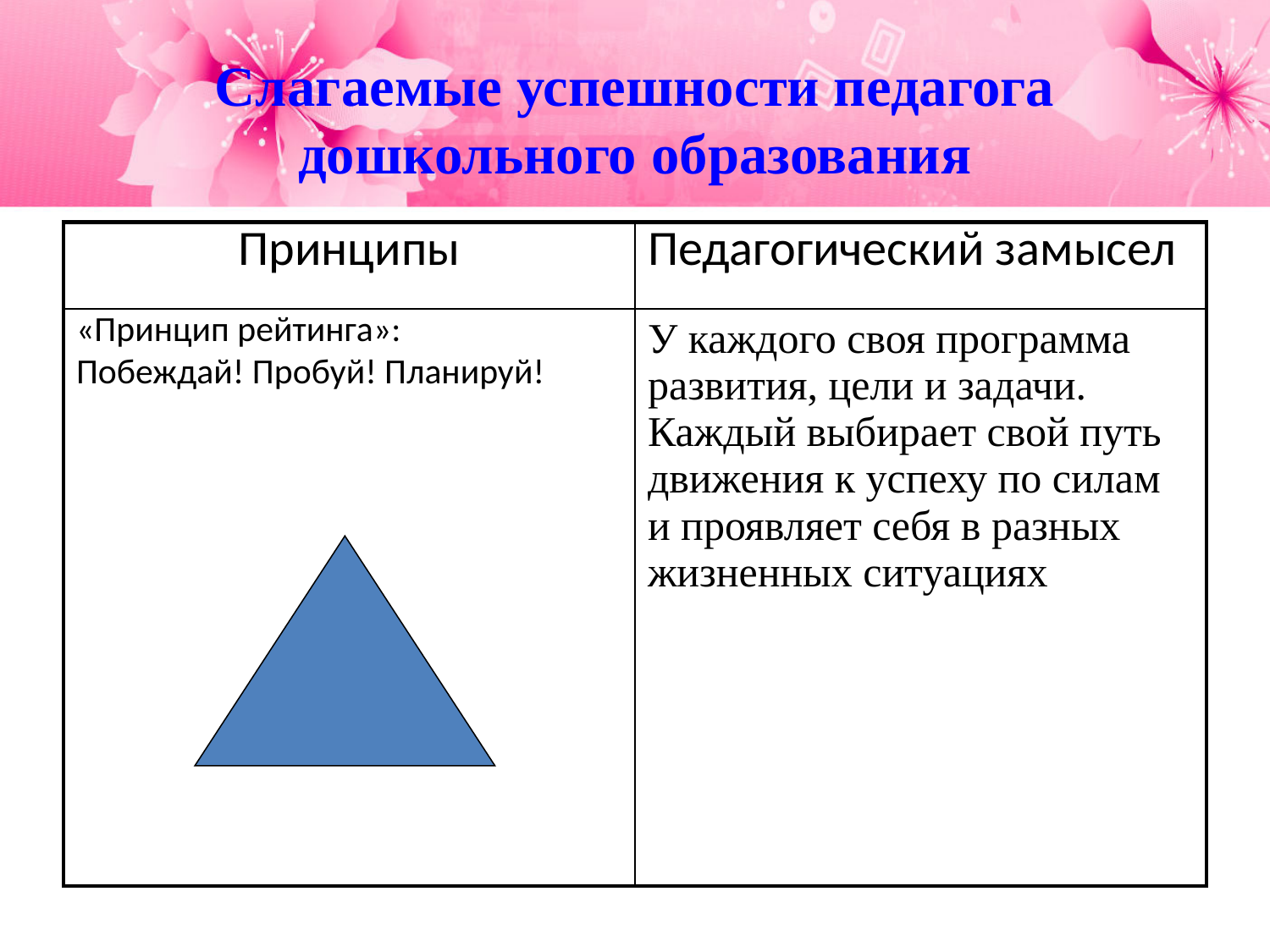

Слагаемые успешности педагога дошкольного образования
| Принципы | Педагогический замысел |
| --- | --- |
| «Принцип рейтинга»: Побеждай! Пробуй! Планируй! | У каждого своя программа развития, цели и задачи. Каждый выбирает свой путь движения к успеху по силам и проявляет себя в разных жизненных ситуациях |